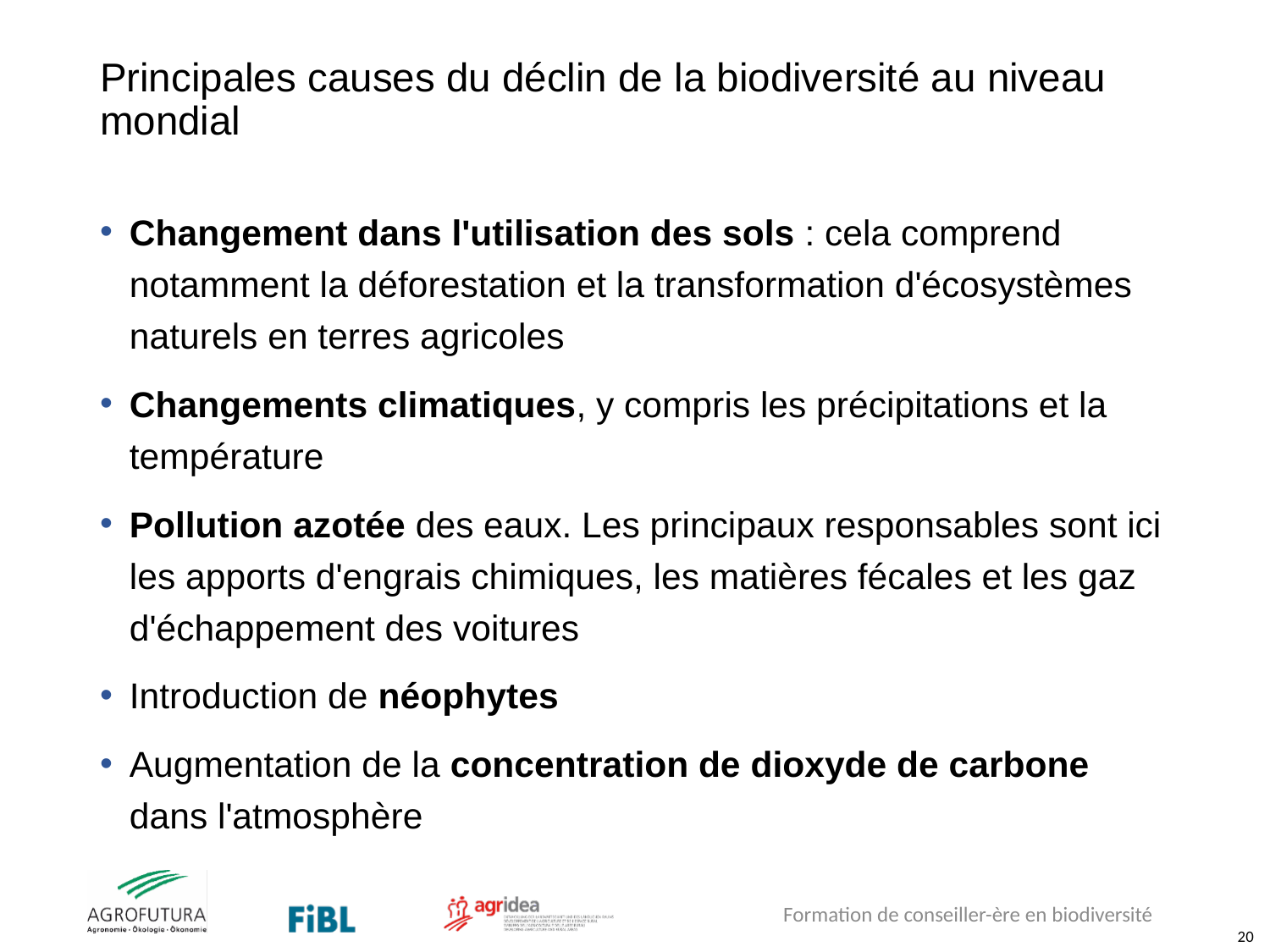

# Principales causes du déclin de la biodiversité au niveau mondial
Changement dans l'utilisation des sols : cela comprend notamment la déforestation et la transformation d'écosystèmes naturels en terres agricoles
Changements climatiques, y compris les précipitations et la température
Pollution azotée des eaux. Les principaux responsables sont ici les apports d'engrais chimiques, les matières fécales et les gaz d'échappement des voitures
Introduction de néophytes
Augmentation de la concentration de dioxyde de carbone dans l'atmosphère
Formation de conseiller-ère en biodiversité